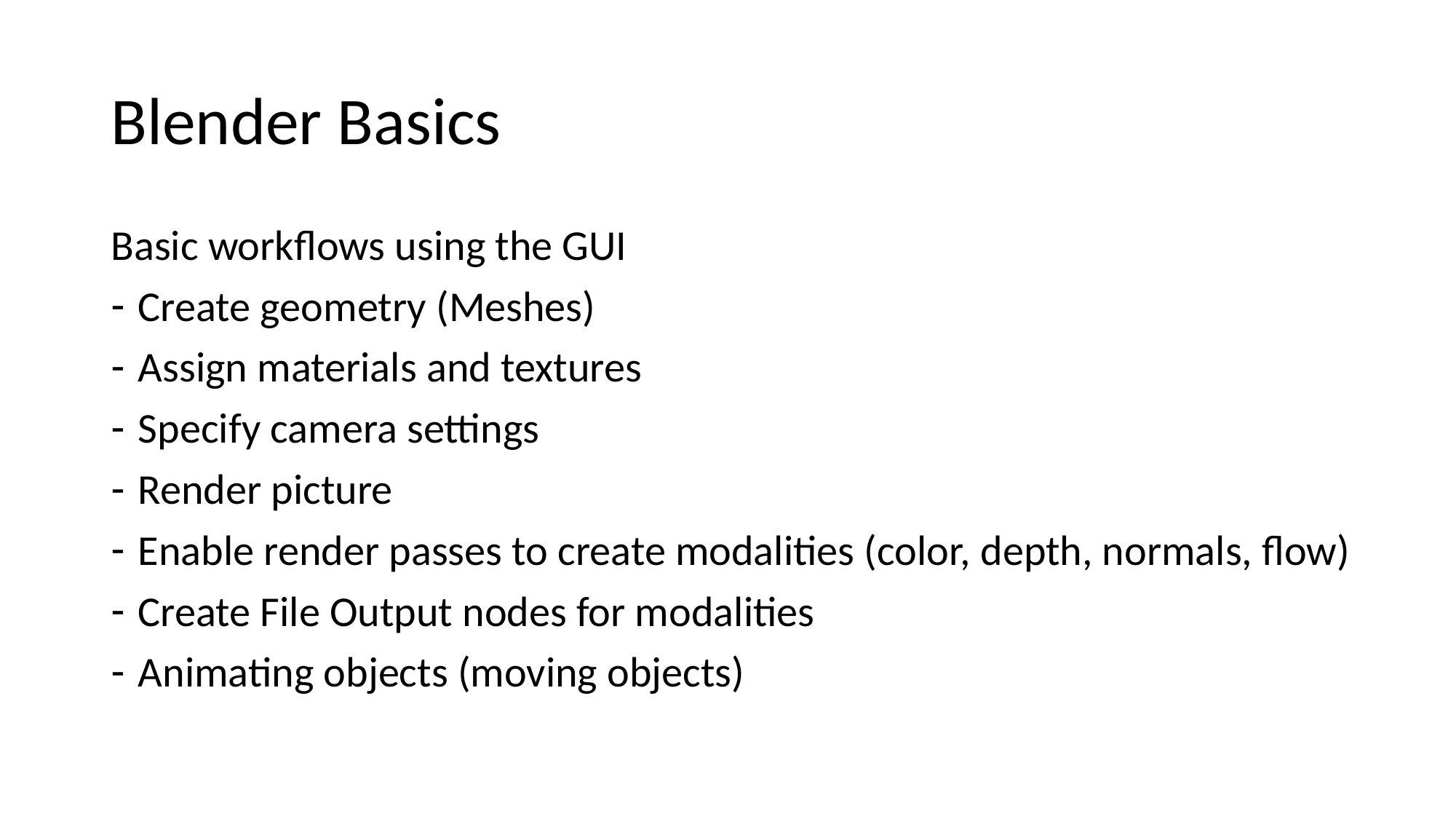

# Blender Basics
Basic workflows using the GUI
Create geometry (Meshes)
Assign materials and textures
Specify camera settings
Render picture
Enable render passes to create modalities (color, depth, normals, flow)
Create File Output nodes for modalities
Animating objects (moving objects)